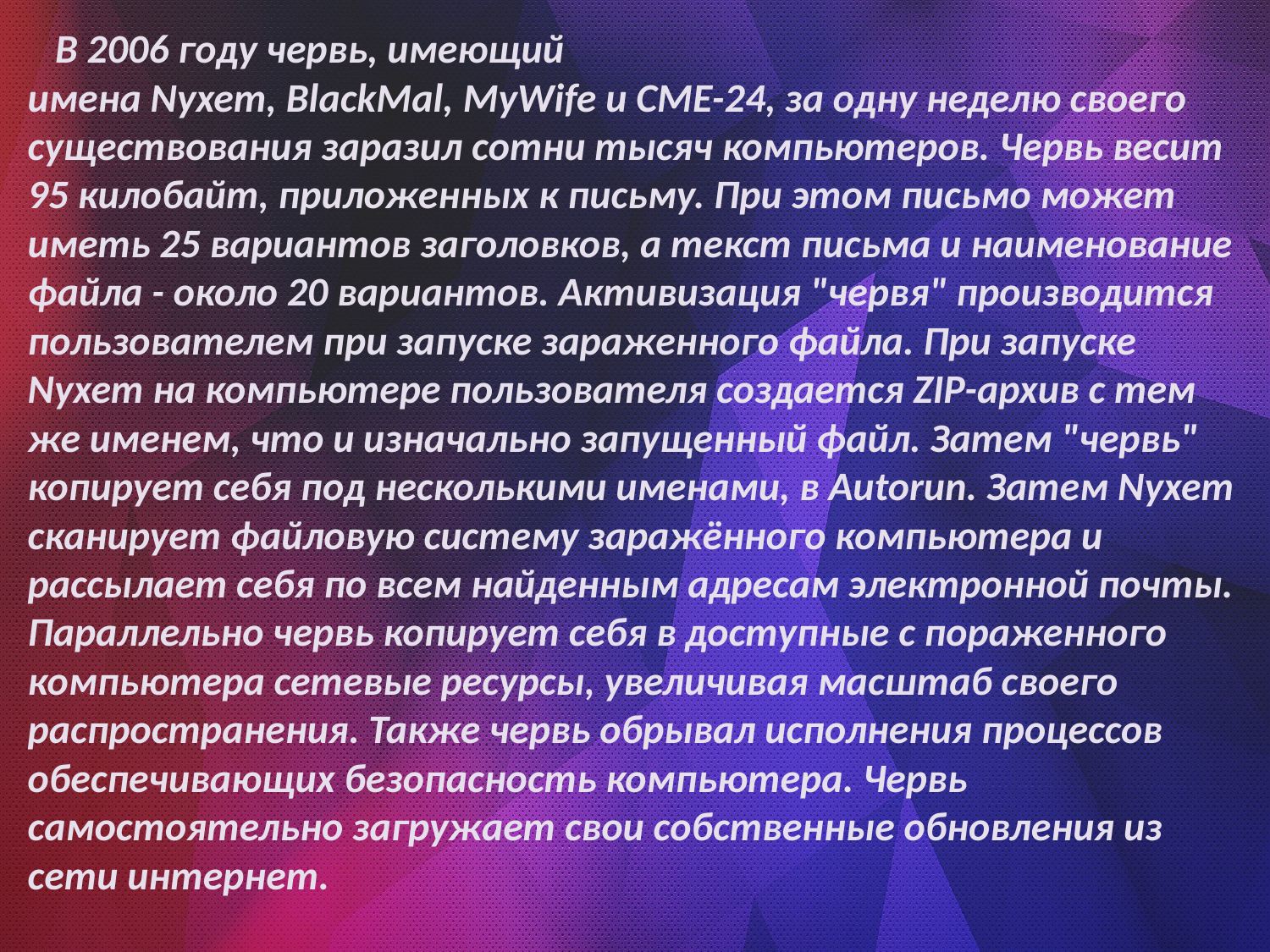

В 2006 году червь, имеющий имена Nyxem, BlackMal, MyWife и CME-24, за одну неделю своего существования заразил сотни тысяч компьютеров. Червь весит 95 килобайт, приложенных к письму. При этом письмо может иметь 25 вариантов заголовков, а текст письма и наименование файла - около 20 вариантов. Активизация "червя" производится пользователем при запуске зараженного файла. При запуске Nyxem на компьютере пользователя создается ZIP-архив с тем же именем, что и изначально запущенный файл. Затем "червь" копирует себя под несколькими именами, в Autorun. Затем Nyxem сканирует файловую систему заражённого компьютера и рассылает себя по всем найденным адресам электронной почты. Параллельно червь копирует себя в доступные с пораженного компьютера сетевые ресурсы, увеличивая масштаб своего распространения. Также червь обрывал исполнения процессов обеспечивающих безопасность компьютера. Червь самостоятельно загружает свои собственные обновления из сети интернет.